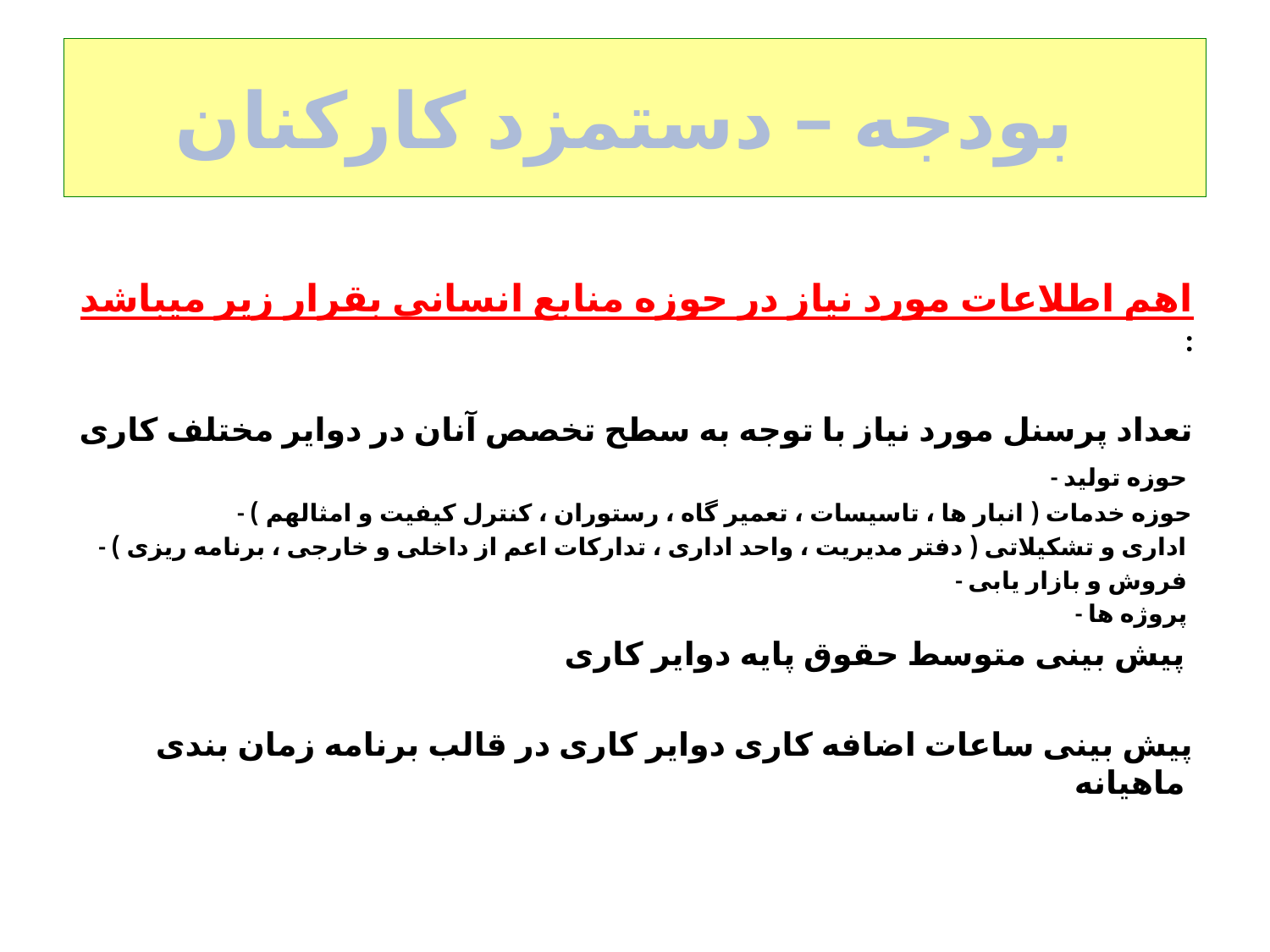

# بودجه – دستمزد کارکنان

اهم اطلاعات مورد نیاز در حوزه منابع انسانی بقرار زیر میباشد :

تعداد پرسنل مورد نیاز با توجه به سطح تخصص آنان در دوایر مختلف کاری
 - حوزه تولید
 - حوزه خدمات ( انبار ها ، تاسیسات ، تعمیر گاه ، رستوران ، کنترل کیفیت و امثالهم )
 - اداری و تشکیلاتی ( دفتر مدیریت ، واحد اداری ، تدارکات اعم از داخلی و خارجی ، برنامه ریزی )
 - فروش و بازار یابی
 - پروژه ها
پیش بینی متوسط حقوق پایه دوایر کاری

پیش بینی ساعات اضافه کاری دوایر کاری در قالب برنامه زمان بندی ماهیانه